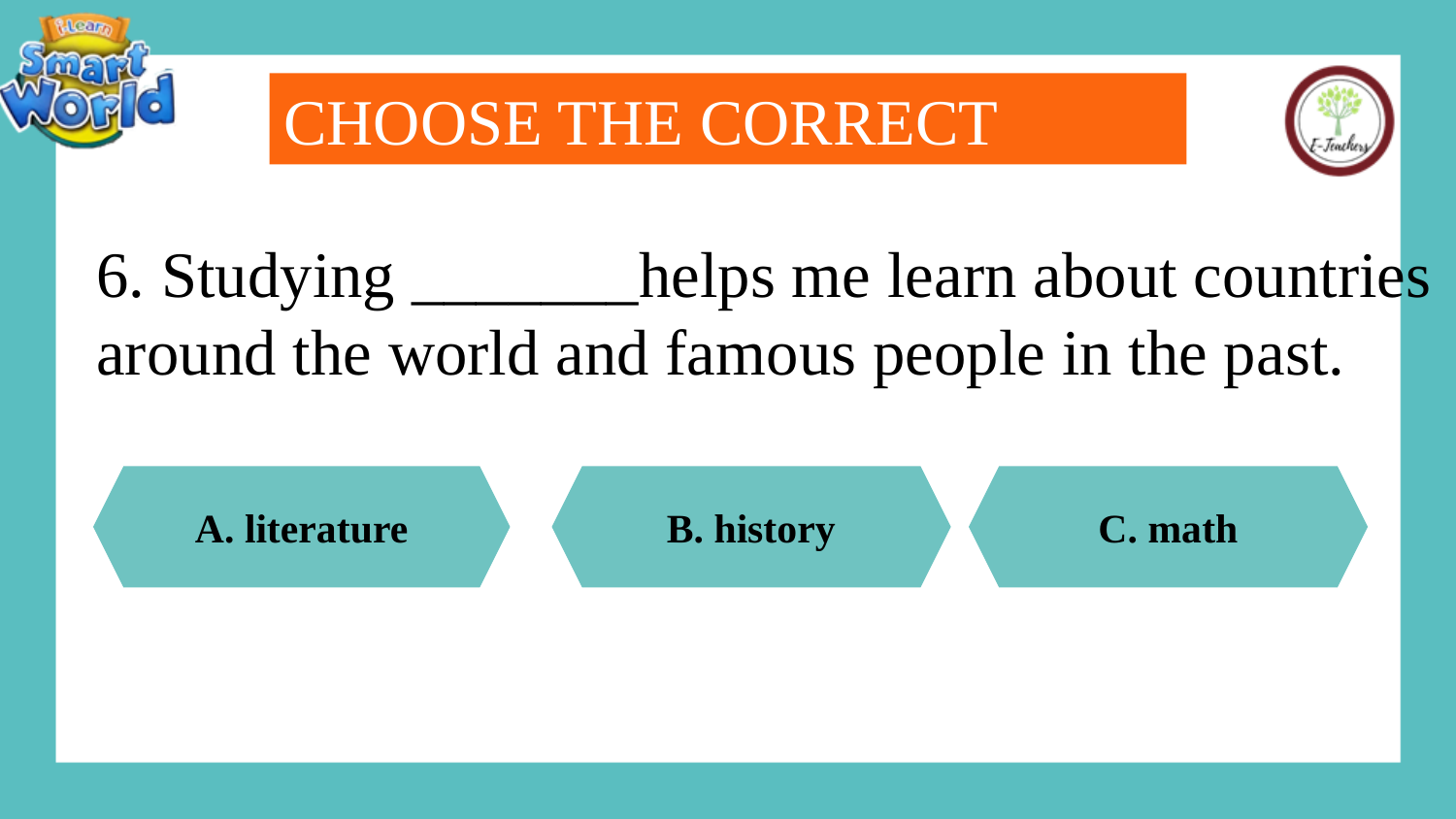

CHOOSE THE CORRECT ANSWER
6. Studying _______helps me learn about countries around the world and famous people in the past.
A. literature
B. history
C. math